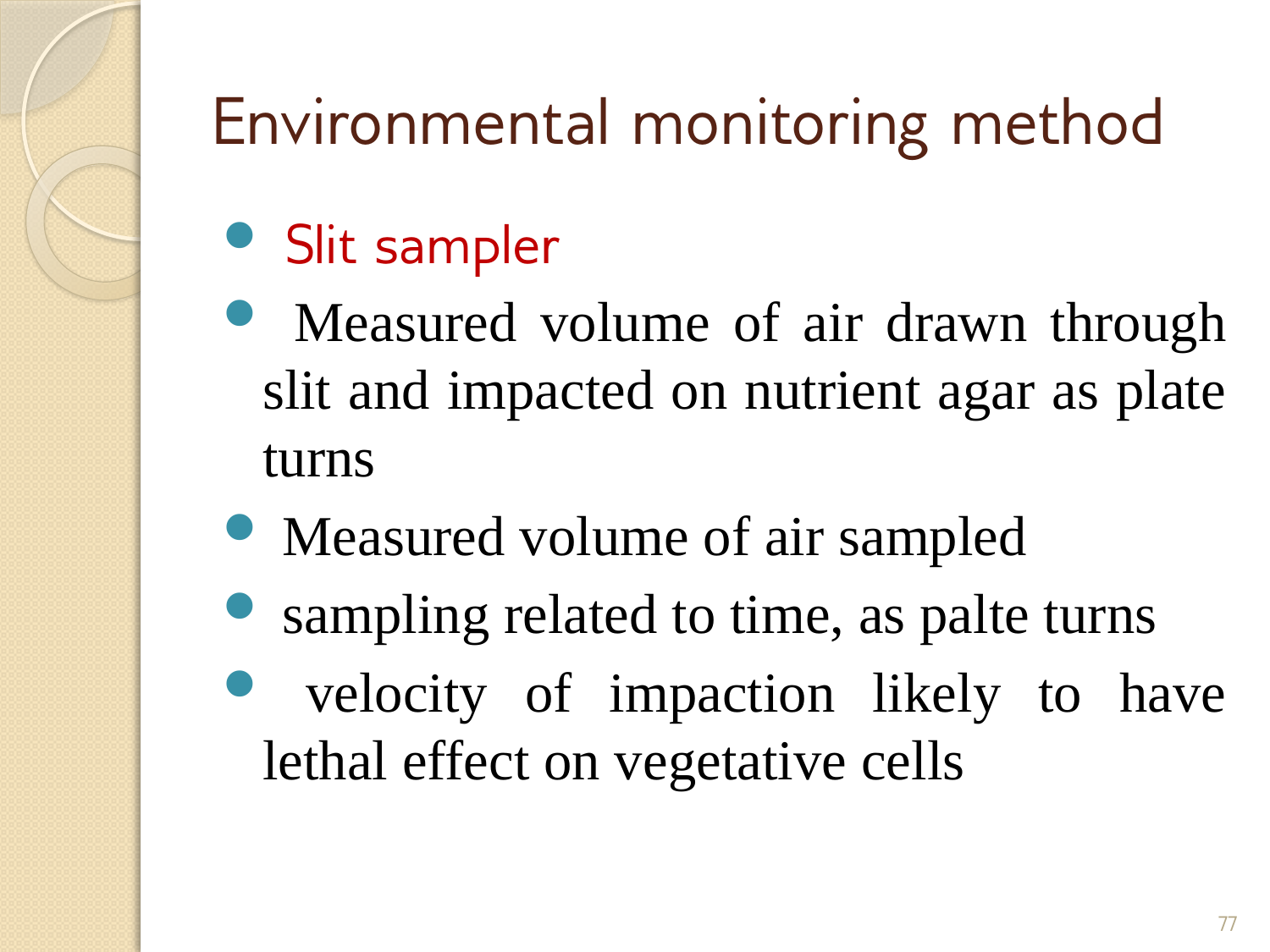

# Environmental monitoring method
 Slit sampler
 Measured volume of air drawn through slit and impacted on nutrient agar as plate turns
 Measured volume of air sampled
 sampling related to time, as palte turns
 velocity of impaction likely to have lethal effect on vegetative cells
77